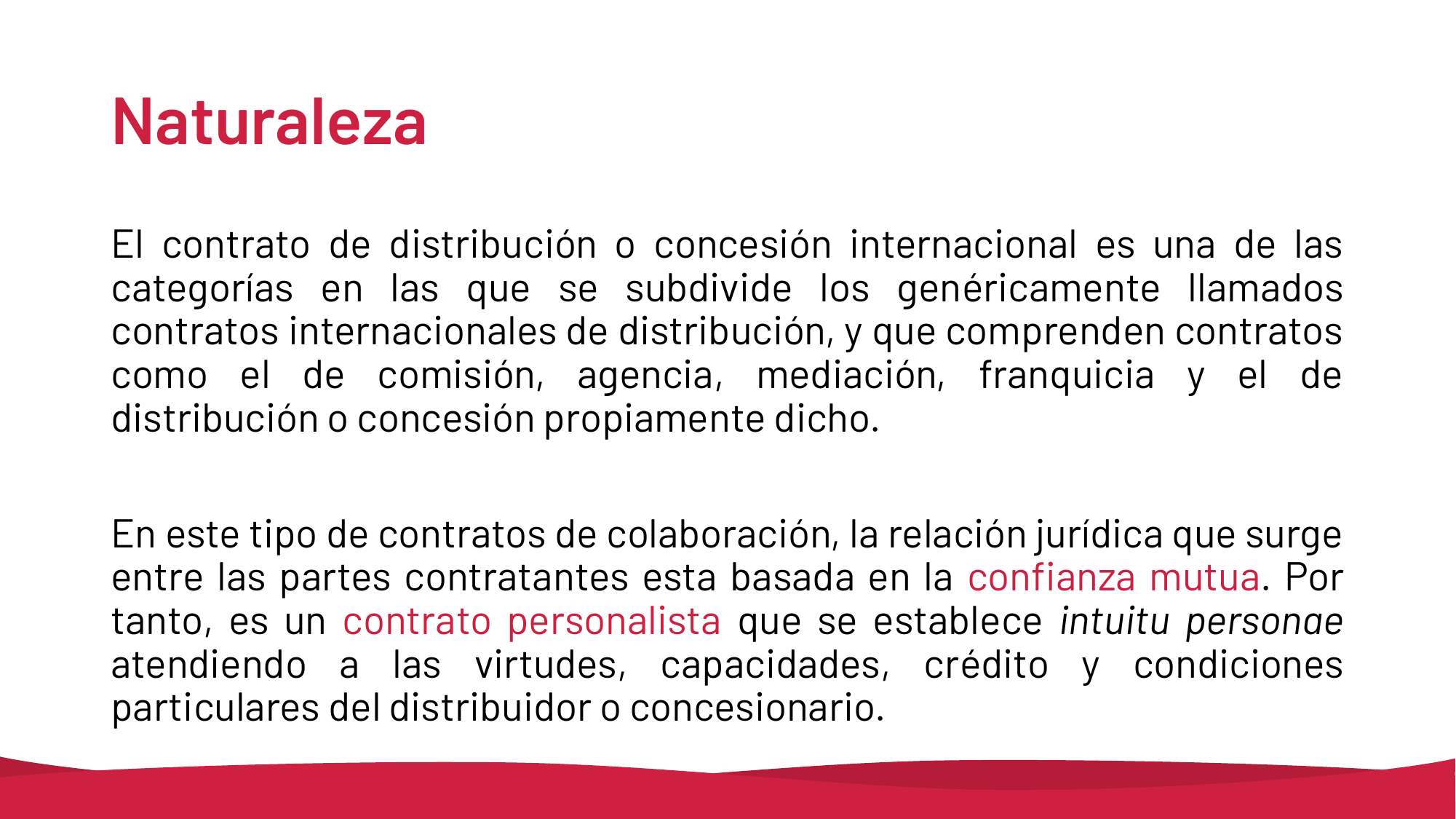

# Naturaleza
El contrato de distribución o concesión internacional es una de las categorías en las que se subdivide los genéricamente llamados contratos internacionales de distribución, y que comprenden contratos como el de comisión, agencia, mediación, franquicia y el de distribución o concesión propiamente dicho.

En este tipo de contratos de colaboración, la relación jurídica que surge entre las partes contratantes esta basada en la confianza mutua. Por tanto, es un contrato personalista que se establece intuitu personae atendiendo a las virtudes, capacidades, crédito y condiciones particulares del distribuidor o concesionario.